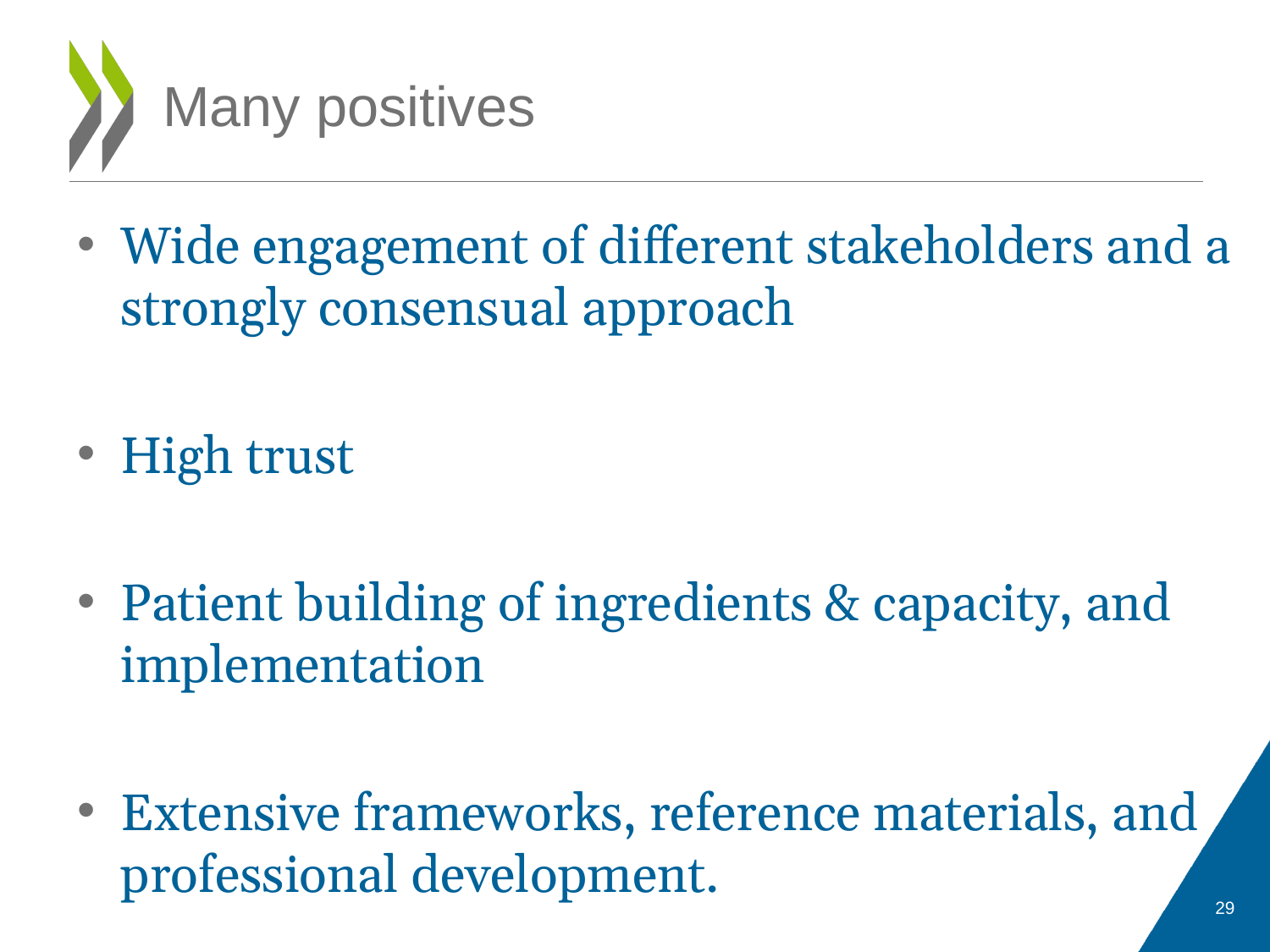

# Many positives
Wide engagement of different stakeholders and a strongly consensual approach

High trust

Patient building of ingredients & capacity, and implementation

Extensive frameworks, reference materials, and professional development.
29